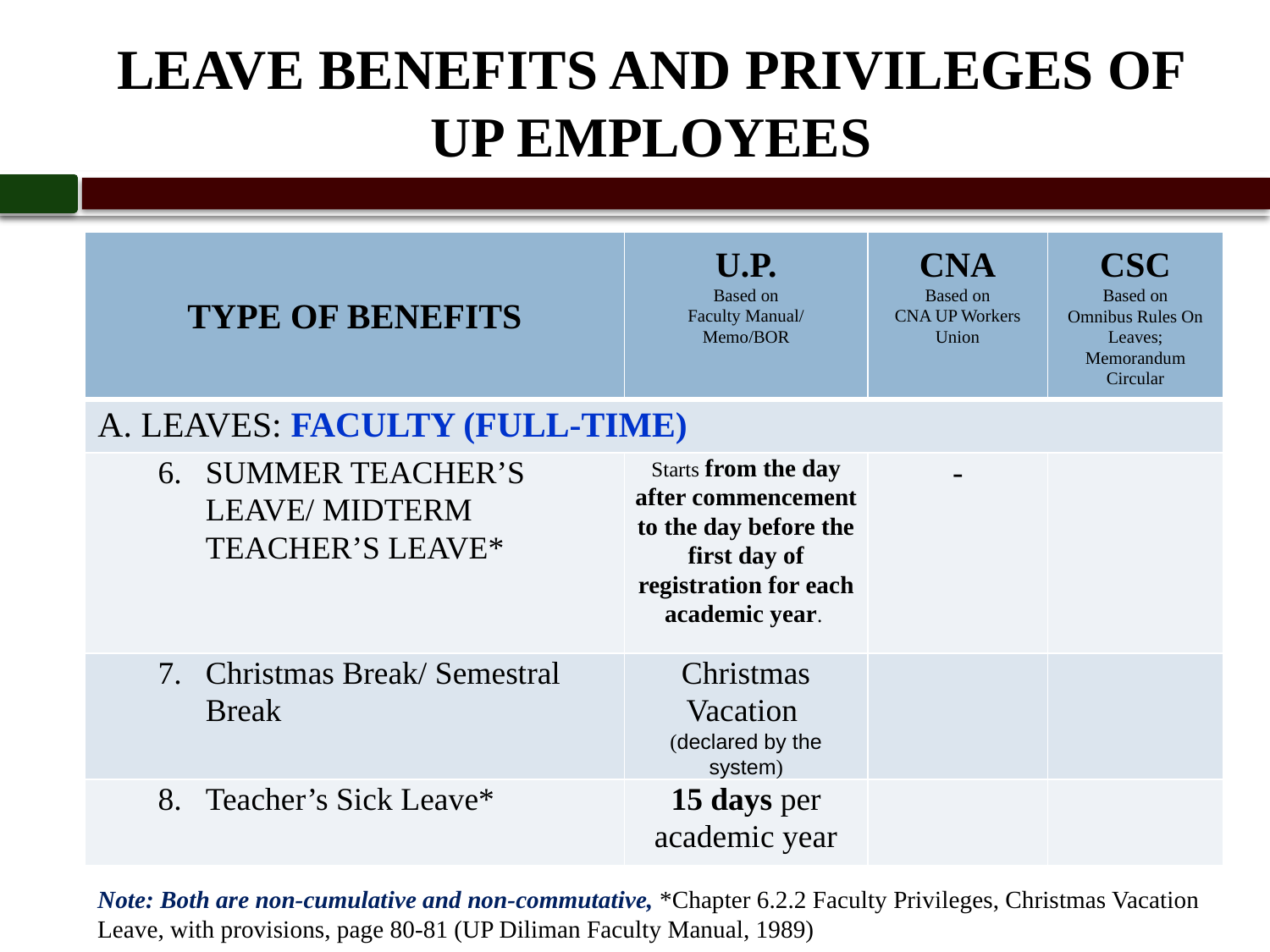

# LEAVE BENEFITS AND PRIVILEGES OF UP EMPLOYEES
| TYPE OF BENEFITS | U.P. Based on Faculty Manual/ Memo/BOR | CNA Based on CNA UP Workers Union | CSC Based on Omnibus Rules On Leaves; Memorandum Circular |
| --- | --- | --- | --- |
| A. LEAVES: FACULTY (FULL-TIME) |  |  |  |
| SUMMER TEACHER’S LEAVE/ MIDTERM TEACHER’S LEAVE\* | Starts from the day after commencement to the day before the first day of registration for each academic year. | - |  |
| Christmas Break/ Semestral Break | Christmas Vacation (declared by the system) |  |  |
| Teacher’s Sick Leave\* | 15 days per academic year |  |  |
Note: Both are non-cumulative and non-commutative, *Chapter 6.2.2 Faculty Privileges, Christmas Vacation Leave, with provisions, page 80-81 (UP Diliman Faculty Manual, 1989)